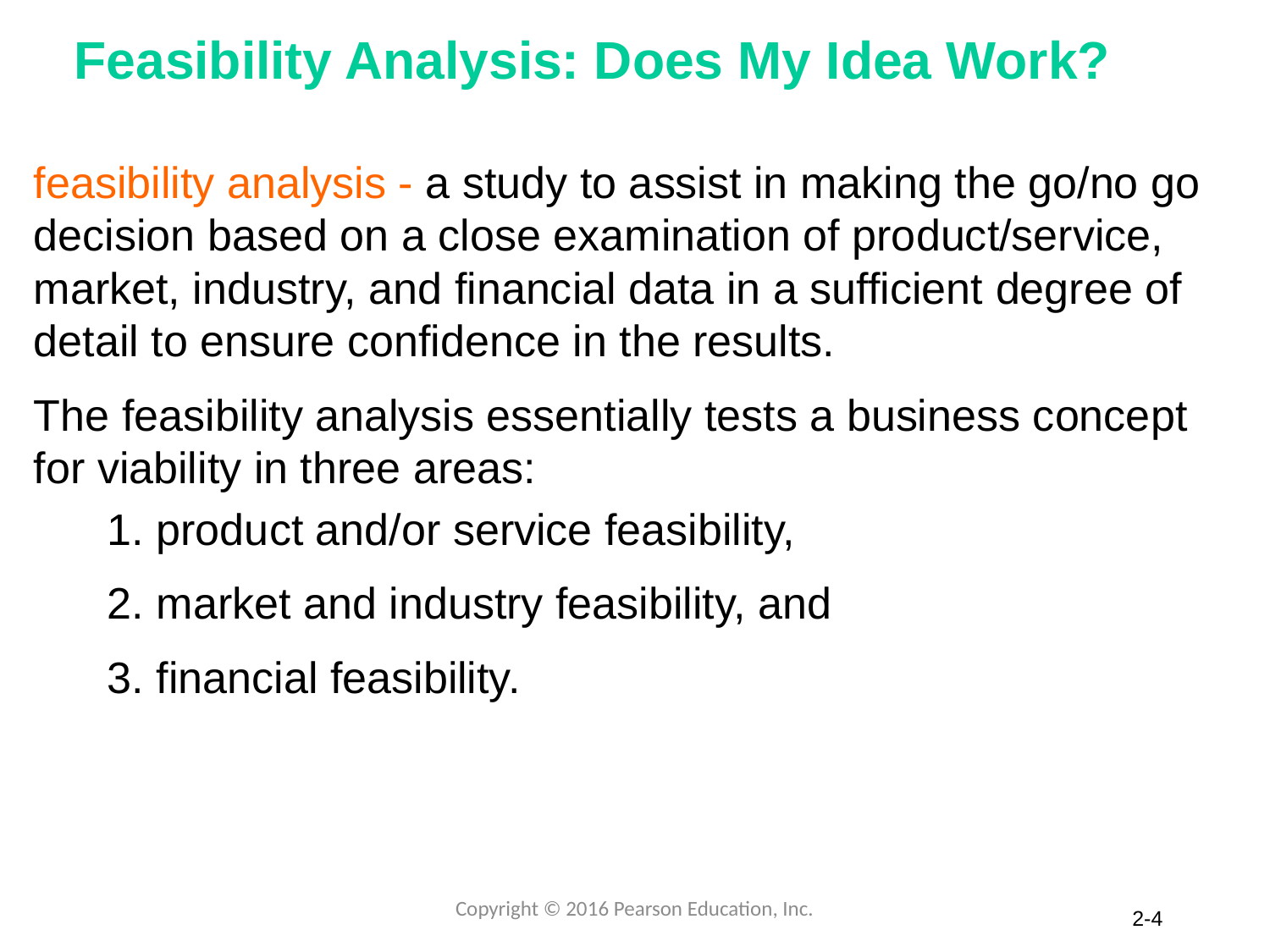

# Feasibility Analysis: Does My Idea Work?
feasibility analysis - a study to assist in making the go/no go decision based on a close examination of product/service, market, industry, and financial data in a sufficient degree of detail to ensure confidence in the results.

The feasibility analysis essentially tests a business concept for viability in three areas:
      1. product and/or service feasibility,

      2. market and industry feasibility, and

      3. financial feasibility.
Copyright © 2016 Pearson Education, Inc.